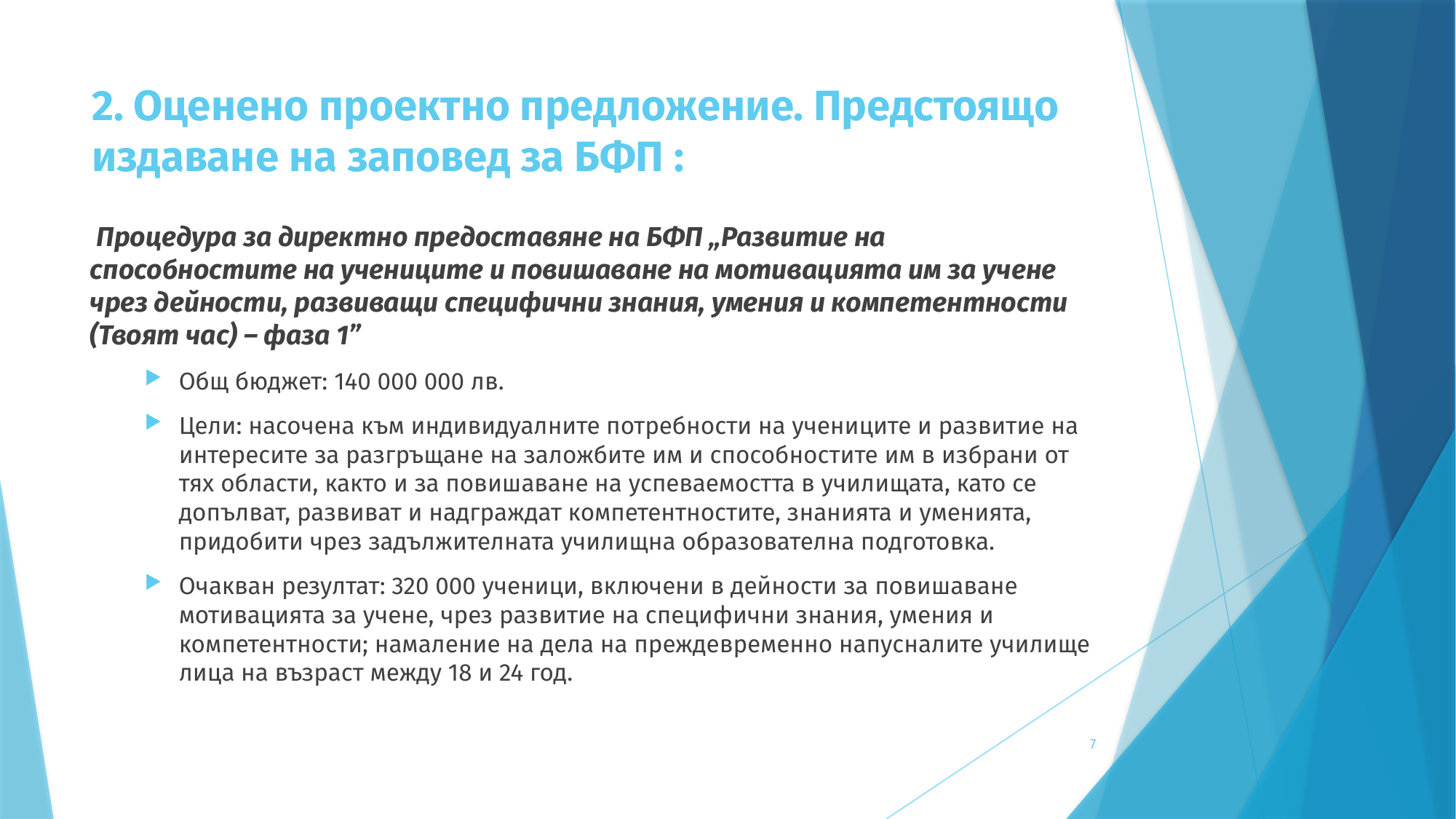

# 2. Оценено проектно предложение. Предстоящо издаване на заповед за БФП :
 Процедура за директно предоставяне на БФП „Развитие на способностите на учениците и повишаване на мотивацията им за учене чрез дейности, развиващи специфични знания, умения и компетентности (Твоят час) – фаза 1”
Общ бюджет: 140 000 000 лв.
Цели: насочена към индивидуалните потребности на учениците и развитие на интересите за разгръщане на заложбите им и способностите им в избрани от тях области, както и за повишаване на успеваемостта в училищата, като се допълват, развиват и надграждат компетентностите, знанията и уменията, придобити чрез задължителната училищна образователна подготовка.
Очакван резултат: 320 000 ученици, включени в дейности за повишаване мотивацията за учене, чрез развитие на специфични знания, умения и компетентности; намаление на дела на преждевременно напусналите училище лица на възраст между 18 и 24 год.

7